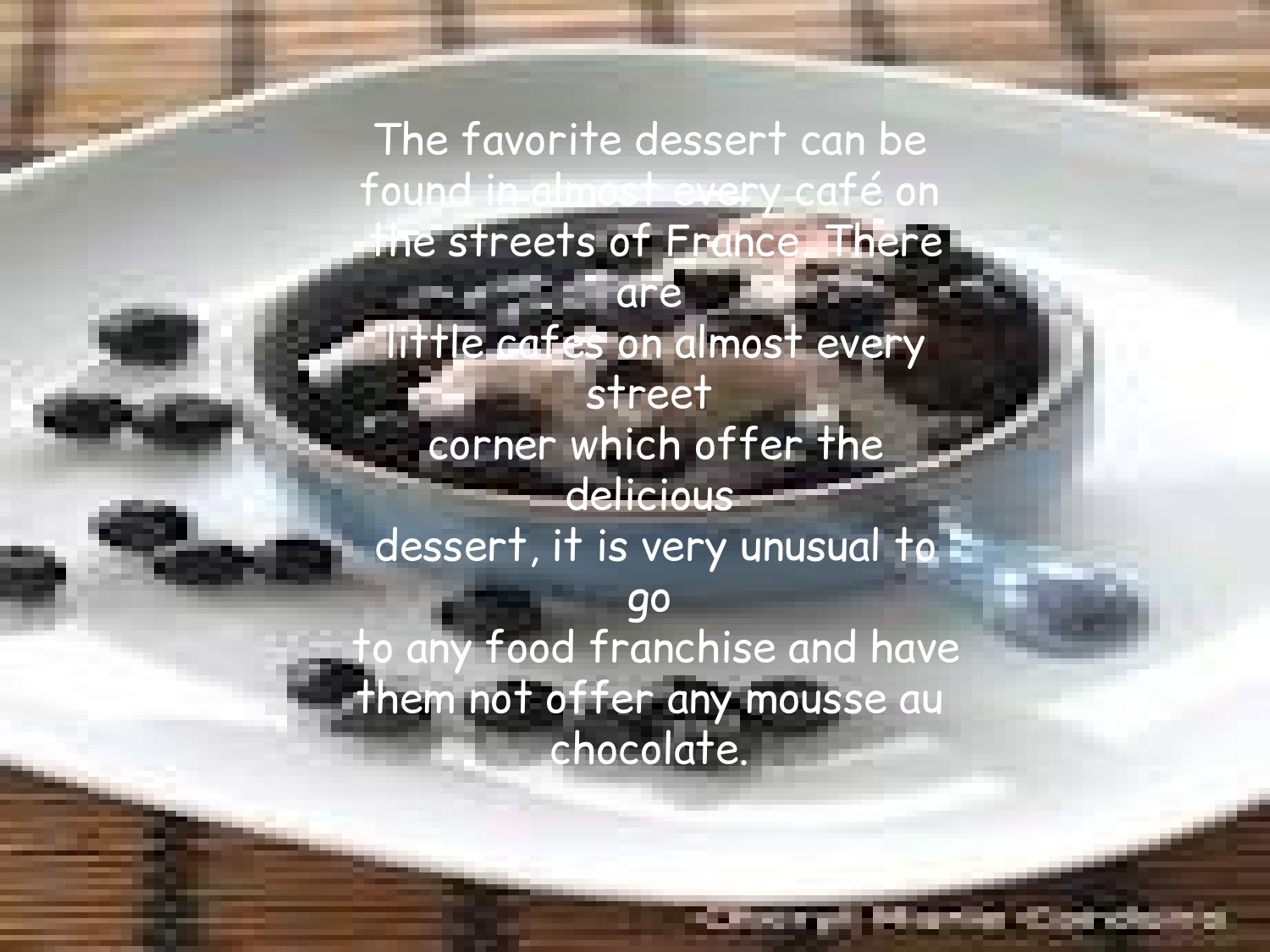

The favorite dessert can be
found in almost every café on
the streets of France. There are
little cafes on almost every street
corner which offer the delicious
dessert, it is very unusual to go
to any food franchise and have
them not offer any mousse au
chocolate.